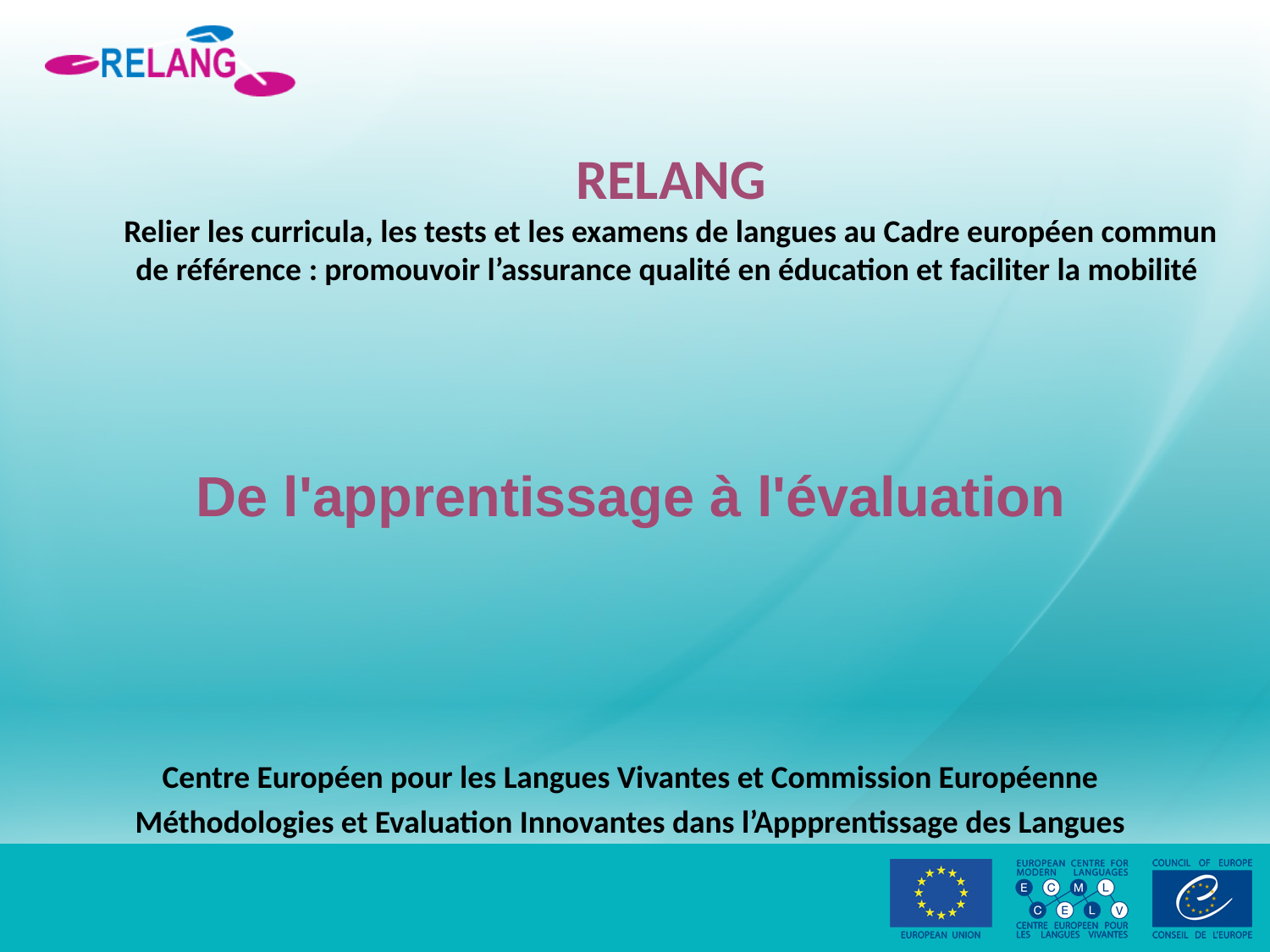

# RELANG Relier les curricula, les tests et les examens de langues au Cadre européen commun de référence : promouvoir l’assurance qualité en éducation et faciliter la mobilité

De l'apprentissage à l'évaluation

Centre Européen pour les Langues Vivantes et Commission Européenne
Méthodologies et Evaluation Innovantes dans l’Appprentissage des Langues